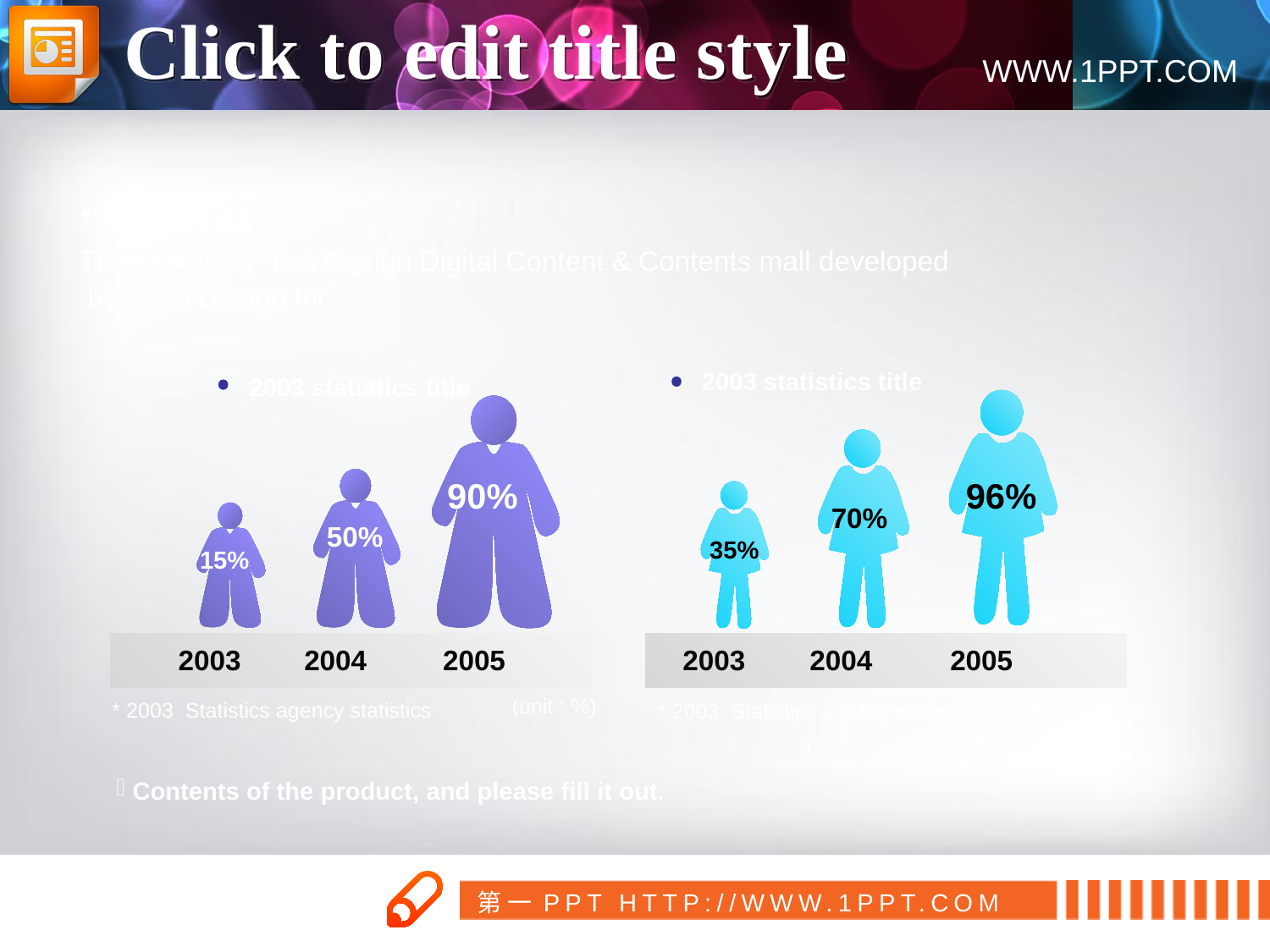

Click to edit title style
 Contents
ThemeGallery  is a Design Digital Content & Contents mall developed
 by Guild Design Inc.
2003 statistics title
2003 statistics title

90%
96%

70%

50%
35%
15%

2003
2004
2005
2003
2004
2005
(unit : %)
(unit : %)
* 2003  Statistics agency statistics
* 2003  Statistics agency statistics
 Contents of the product, and please fill it out.
www.1ppt.com